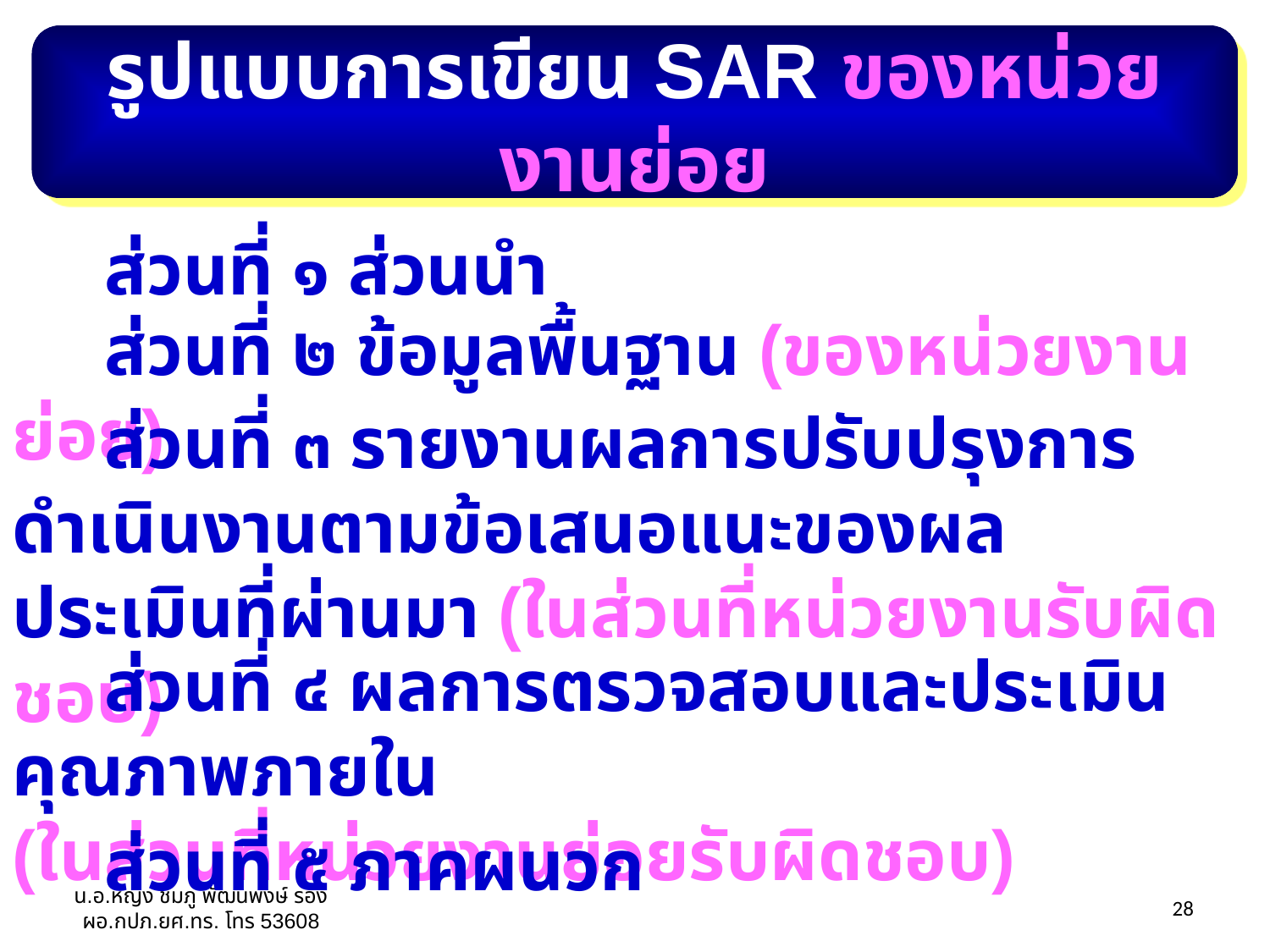

รูปแบบการเขียน SAR ของหน่วยงานย่อย
     ส่วนที่ ๑ ส่วนนำ
     ส่วนที่ ๒ ข้อมูลพื้นฐาน (ของหน่วยงานย่อย)
     ส่วนที่ ๓ รายงานผลการปรับปรุงการดำเนินงานตามข้อเสนอแนะของผลประเมินที่ผ่านมา (ในส่วนที่หน่วยงานรับผิดชอบ)
     ส่วนที่ ๔ ผลการตรวจสอบและประเมินคุณภาพภายใน
(ในส่วนที่หน่วยงานย่อยรับผิดชอบ)
     ส่วนที่ ๕ ภาคผนวก
น.อ.หญิง ชมภู พัฒนพงษ์ รอง ผอ.กปภ.ยศ.ทร. โทร 53608
26/03/55
28